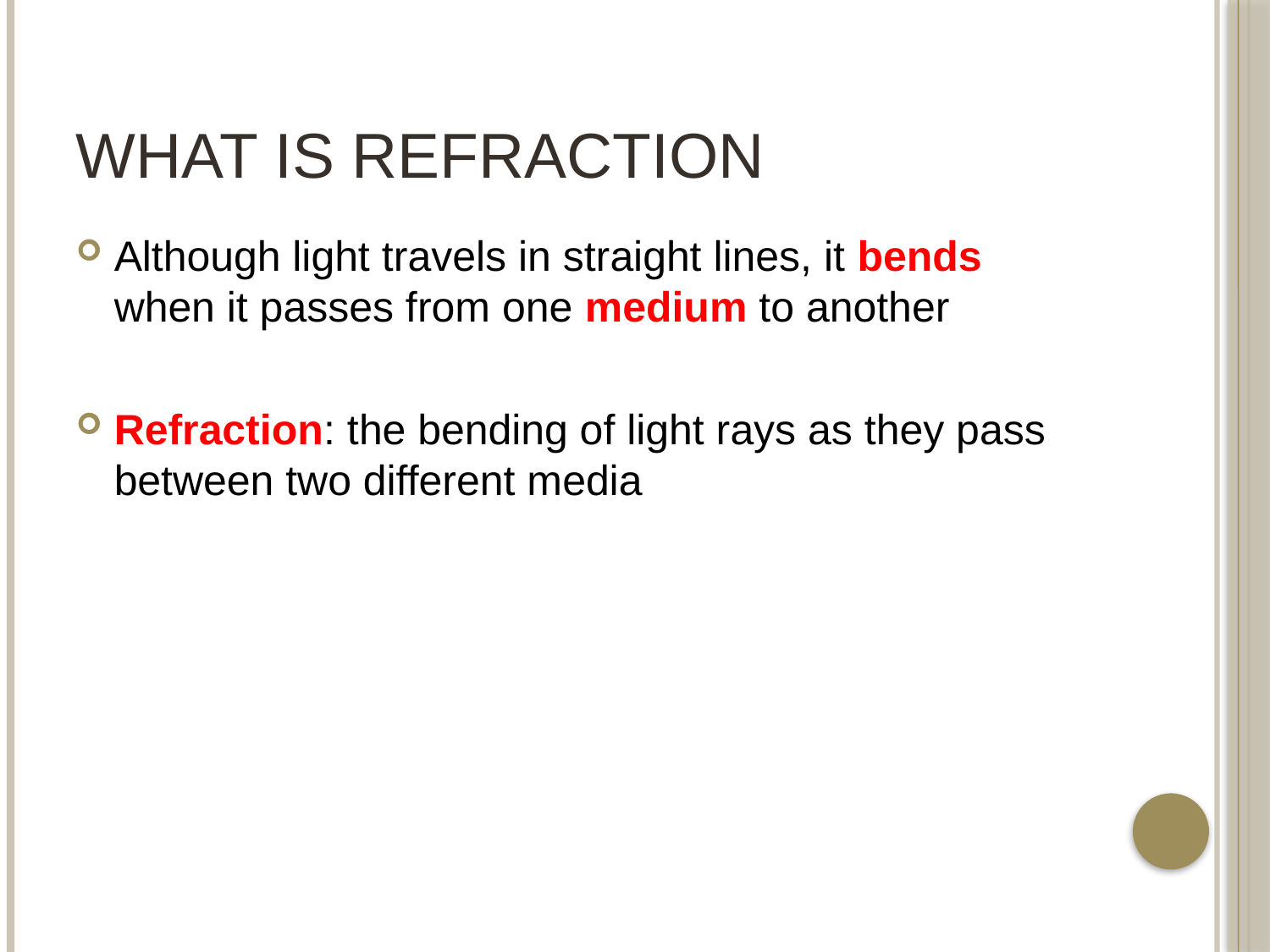

# What is Refraction
Although light travels in straight lines, it bends when it passes from one medium to another

Refraction: the bending of light rays as they pass between two different media